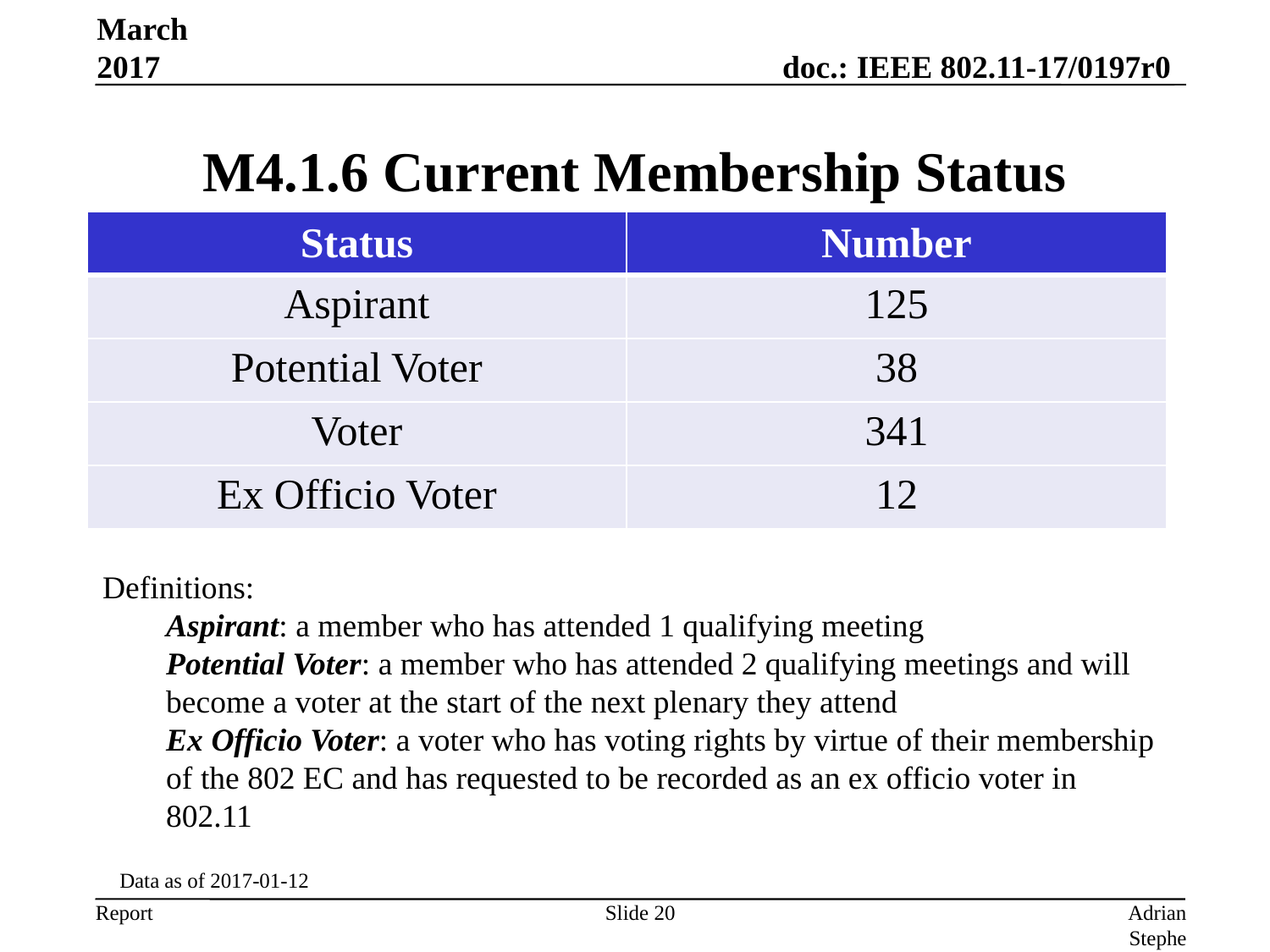

March 2017
# M4.1.6 Current Membership Status
| Status | Number |
| --- | --- |
| Aspirant | 125 |
| Potential Voter | 38 |
| Voter | 341 |
| Ex Officio Voter | 12 |
Definitions:
Aspirant: a member who has attended 1 qualifying meeting
Potential Voter: a member who has attended 2 qualifying meetings and will become a voter at the start of the next plenary they attend
Ex Officio Voter: a voter who has voting rights by virtue of their membership of the 802 EC and has requested to be recorded as an ex officio voter in 802.11
Data as of 2017-01-12
Slide 20
Adrian Stephens, Intel Corporation